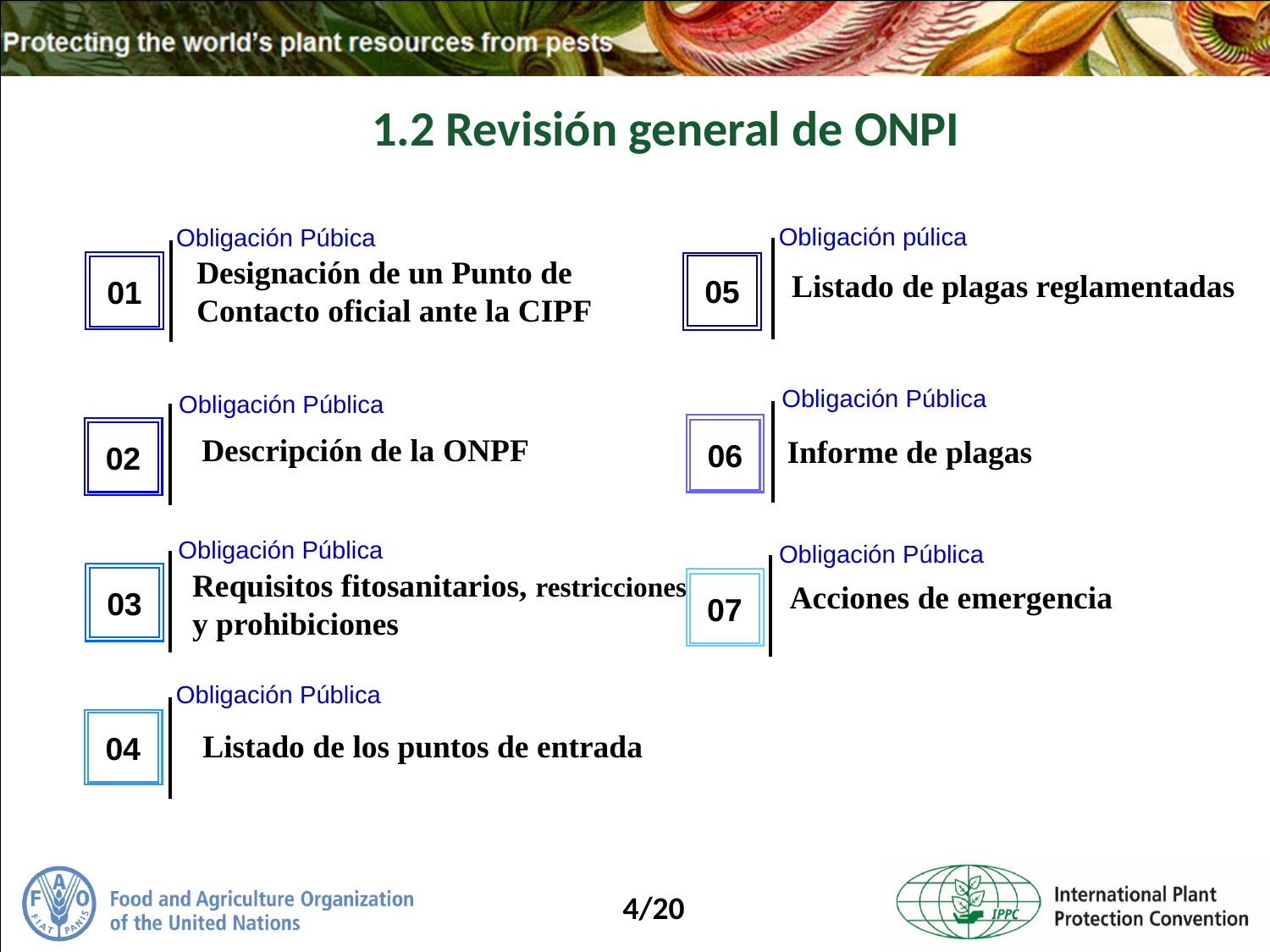

1.2 Revisión general de ONPI
Obligación púlica
Obligación Púbica
Designación de un Punto de Contacto oficial ante la CIPF

05
01
Listado de plagas reglamentadas
Obligación Pública
Obligación Pública

06
02

Descripción de la ONPF
Informe de plagas
Obligación Pública
Obligación Pública
Requisitos fitosanitarios, restricciones
y prohibiciones

03

Acciones de emergencia

07
Obligación Pública

04
Listado de los puntos de entrada
4/20